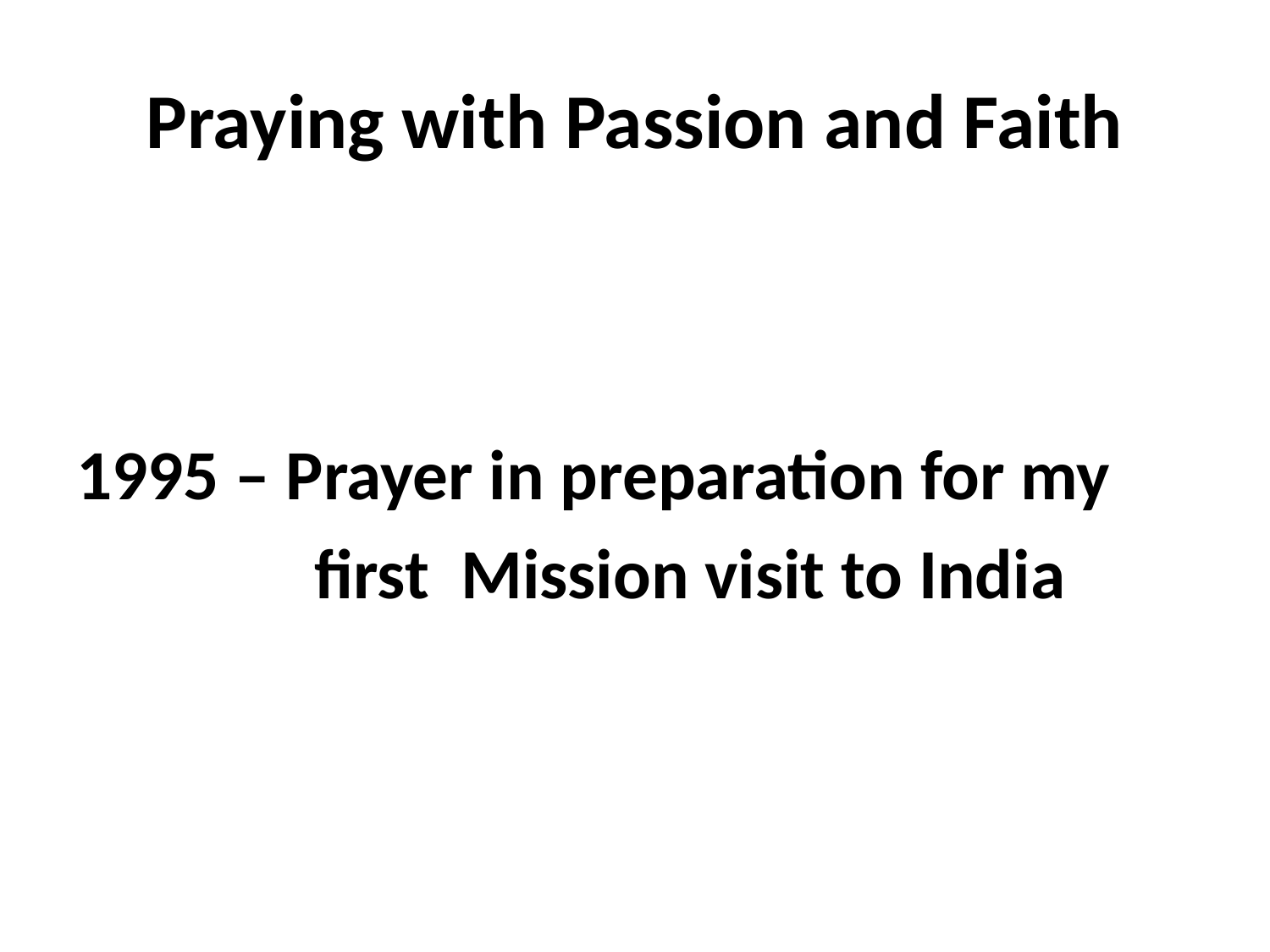

# Praying with Passion and Faith
1995 – Prayer in preparation for my
               first  Mission visit to India